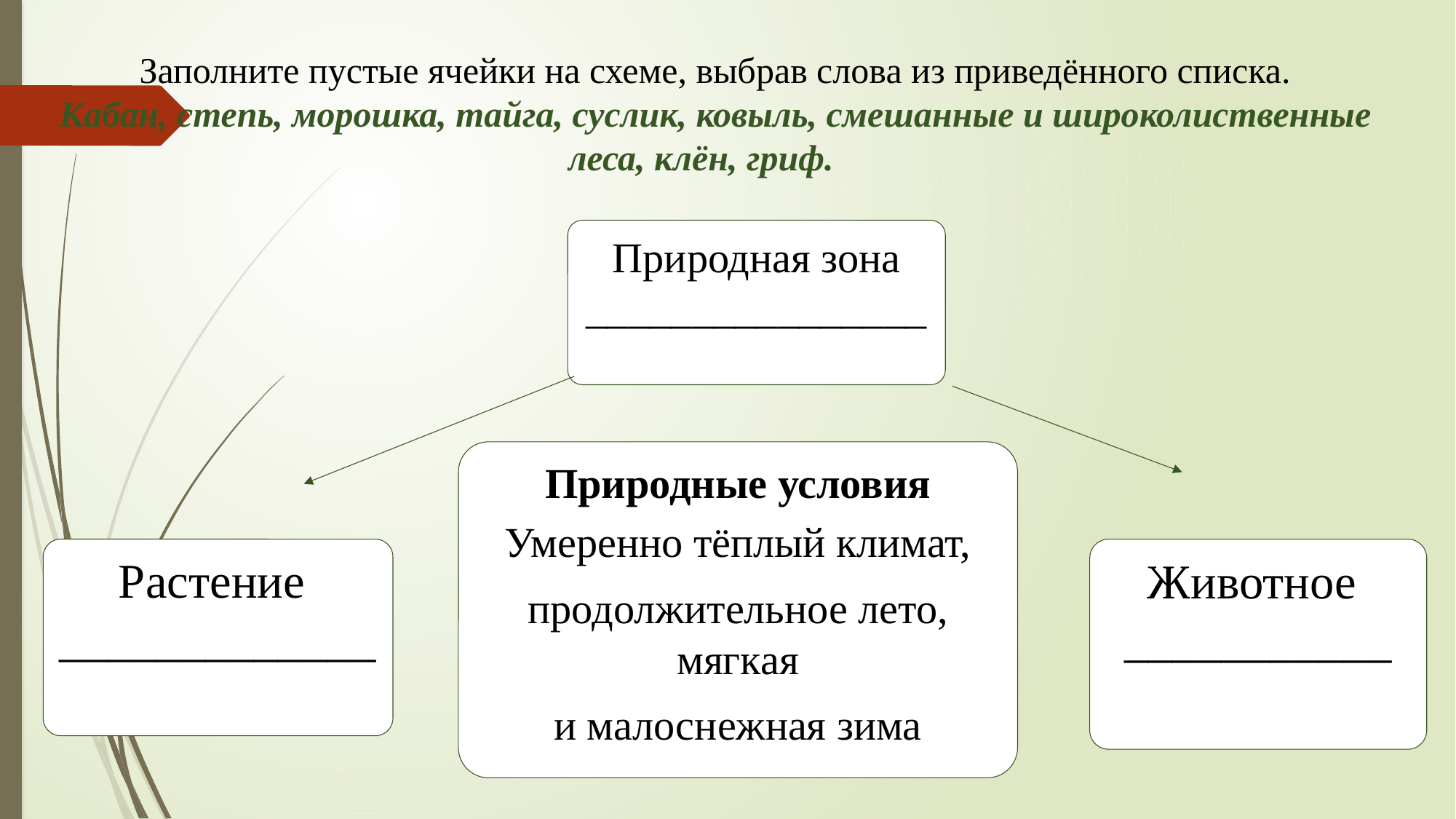

Заполните пустые ячейки на схеме, выбрав слова из приведённого списка.
Кабан, степь, морошка, тайга, суслик, ковыль, смешанные и широколиственные леса, клён, гриф.
Природная зона
________________
Природные условия
Умеренно тёплый климат,
продолжительное лето, мягкая
и малоснежная зима

Растение
_____________
Животное
___________